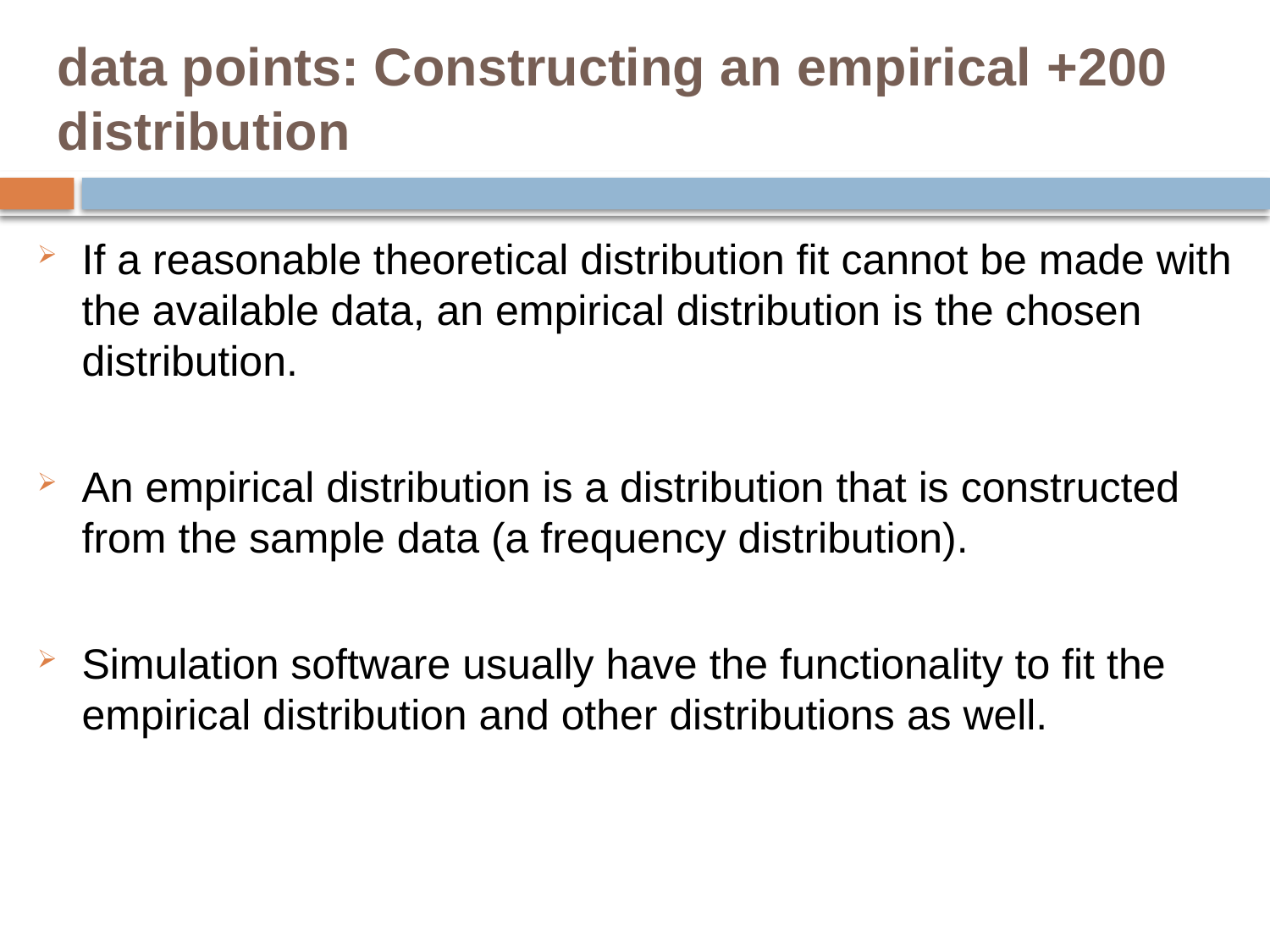

# 200+ data points: Constructing an empirical distribution
If a reasonable theoretical distribution fit cannot be made with the available data, an empirical distribution is the chosen distribution.

An empirical distribution is a distribution that is constructed from the sample data (a frequency distribution).

Simulation software usually have the functionality to fit the empirical distribution and other distributions as well.